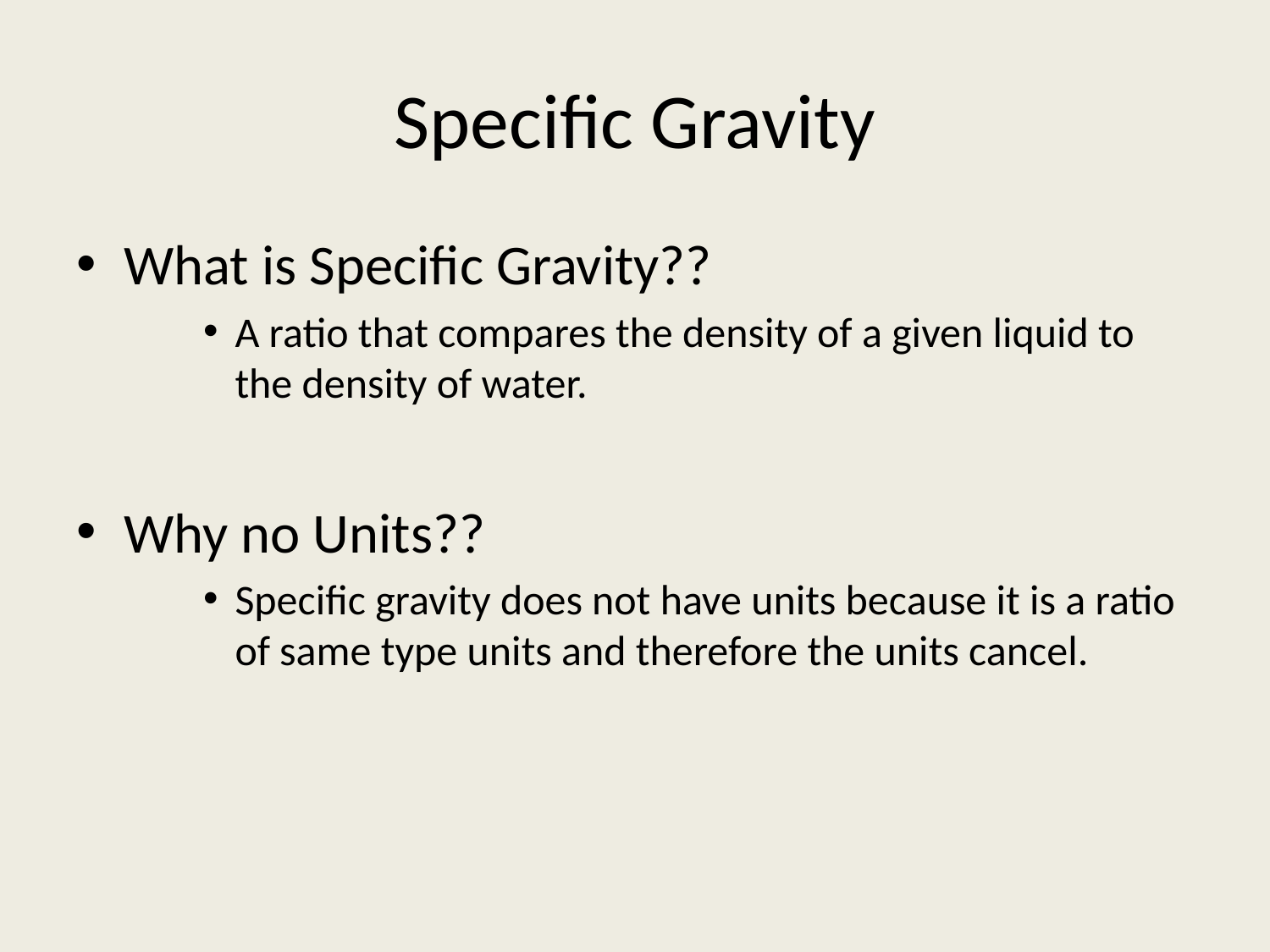

# Specific Gravity
What is Specific Gravity??
A ratio that compares the density of a given liquid to the density of water.

Why no Units??
Specific gravity does not have units because it is a ratio of same type units and therefore the units cancel.